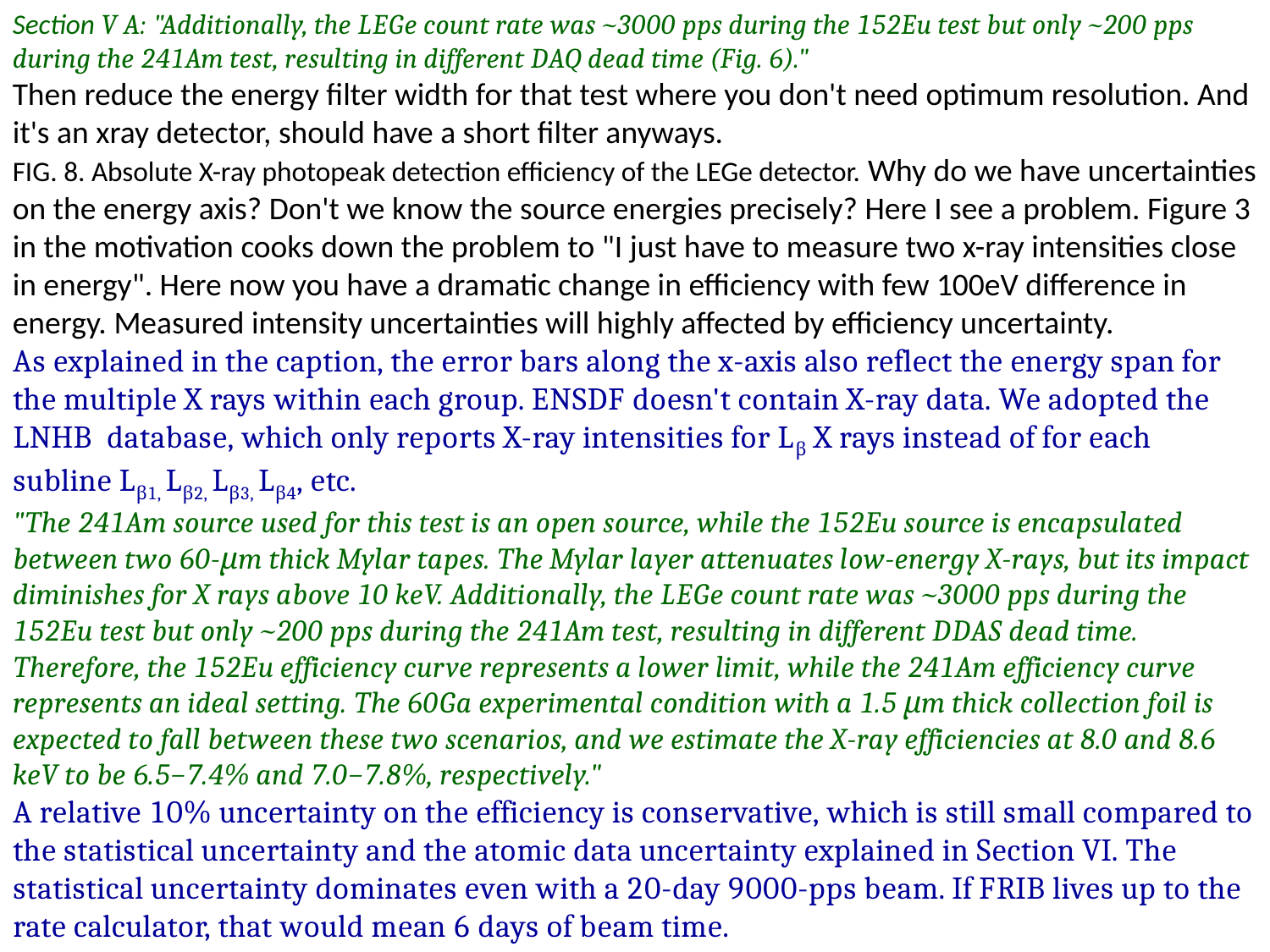

Section V A: "Additionally, the LEGe count rate was ~3000 pps during the 152Eu test but only ~200 pps during the 241Am test, resulting in different DAQ dead time (Fig. 6)."
Then reduce the energy filter width for that test where you don't need optimum resolution. And it's an xray detector, should have a short filter anyways.
FIG. 8. Absolute X-ray photopeak detection efficiency of the LEGe detector. Why do we have uncertainties on the energy axis? Don't we know the source energies precisely? Here I see a problem. Figure 3 in the motivation cooks down the problem to "I just have to measure two x-ray intensities close in energy". Here now you have a dramatic change in efficiency with few 100eV difference in energy. Measured intensity uncertainties will highly affected by efficiency uncertainty.
As explained in the caption, the error bars along the x-axis also reflect the energy span for the multiple X rays within each group. ENSDF doesn't contain X-ray data. We adopted the LNHB  database, which only reports X-ray intensities for Lβ X rays instead of for each subline Lβ1, Lβ2, Lβ3, Lβ4, etc.
"The 241Am source used for this test is an open source, while the 152Eu source is encapsulated between two 60-μm thick Mylar tapes. The Mylar layer attenuates low-energy X-rays, but its impact diminishes for X rays above 10 keV. Additionally, the LEGe count rate was ~3000 pps during the 152Eu test but only ~200 pps during the 241Am test, resulting in different DDAS dead time. Therefore, the 152Eu efficiency curve represents a lower limit, while the 241Am efficiency curve represents an ideal setting. The 60Ga experimental condition with a 1.5 μm thick collection foil is expected to fall between these two scenarios, and we estimate the X-ray efficiencies at 8.0 and 8.6 keV to be 6.5−7.4% and 7.0−7.8%, respectively."
A relative 10% uncertainty on the efficiency is conservative, which is still small compared to the statistical uncertainty and the atomic data uncertainty explained in Section VI. The statistical uncertainty dominates even with a 20-day 9000-pps beam. If FRIB lives up to the rate calculator, that would mean 6 days of beam time.